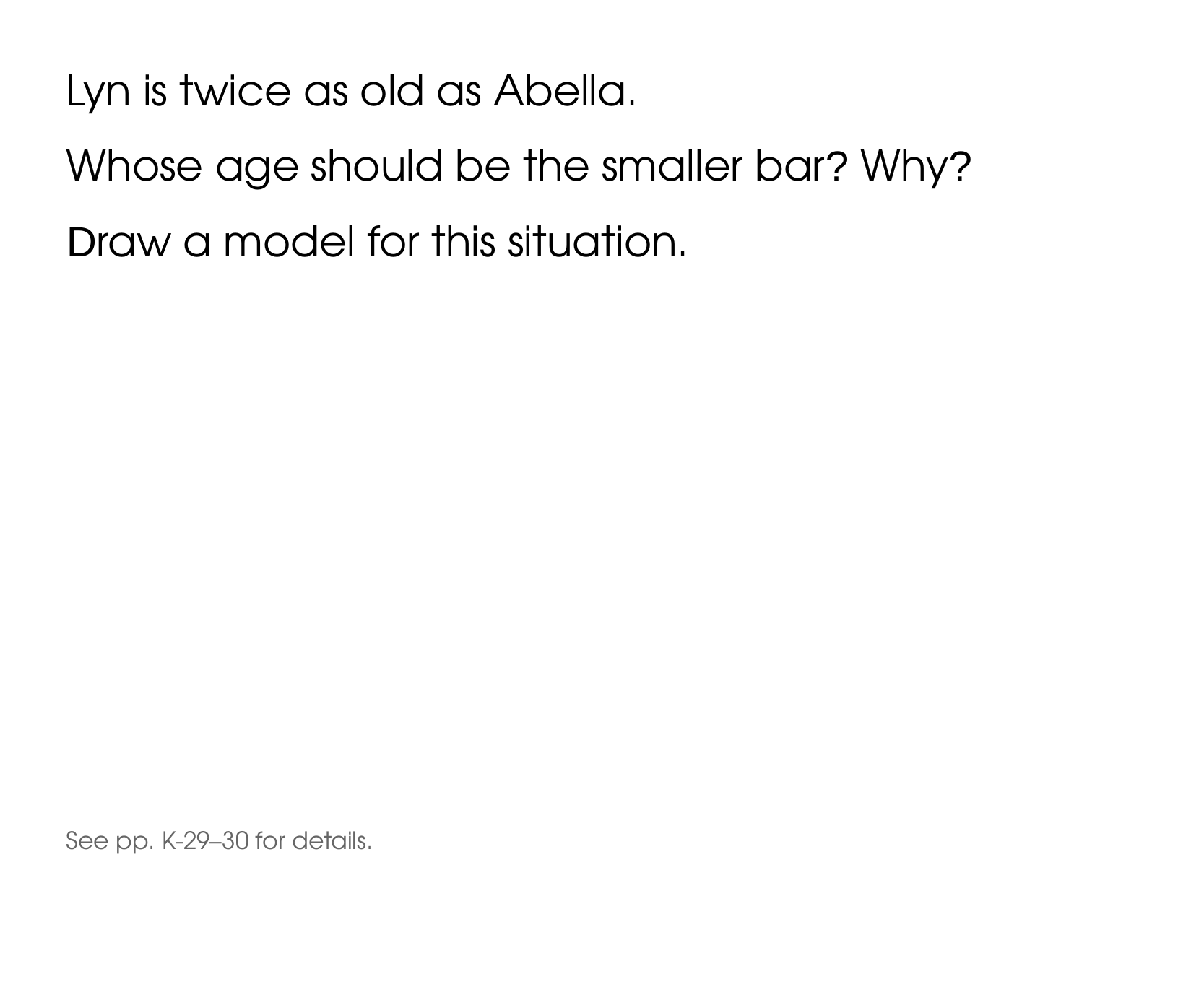

Lyn is twice as old as Abella.
Whose age should be the smaller bar? Why?
Draw a model for this situation.
See pp. K-29–30 for details.